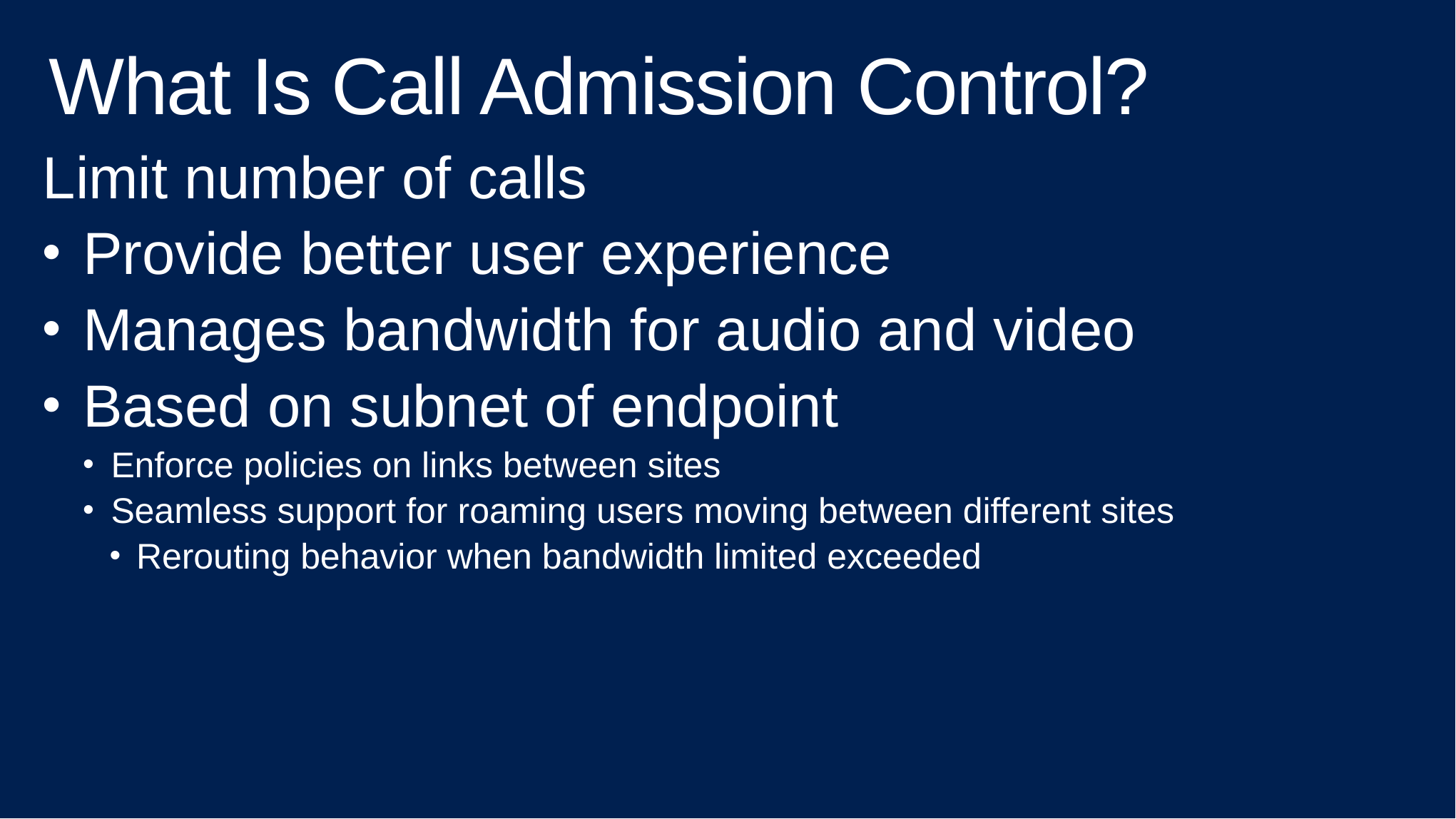

# What Is Call Admission Control?
Limit number of calls
Provide better user experience
Manages bandwidth for audio and video
Based on subnet of endpoint
Enforce policies on links between sites
Seamless support for roaming users moving between different sites
Rerouting behavior when bandwidth limited exceeded